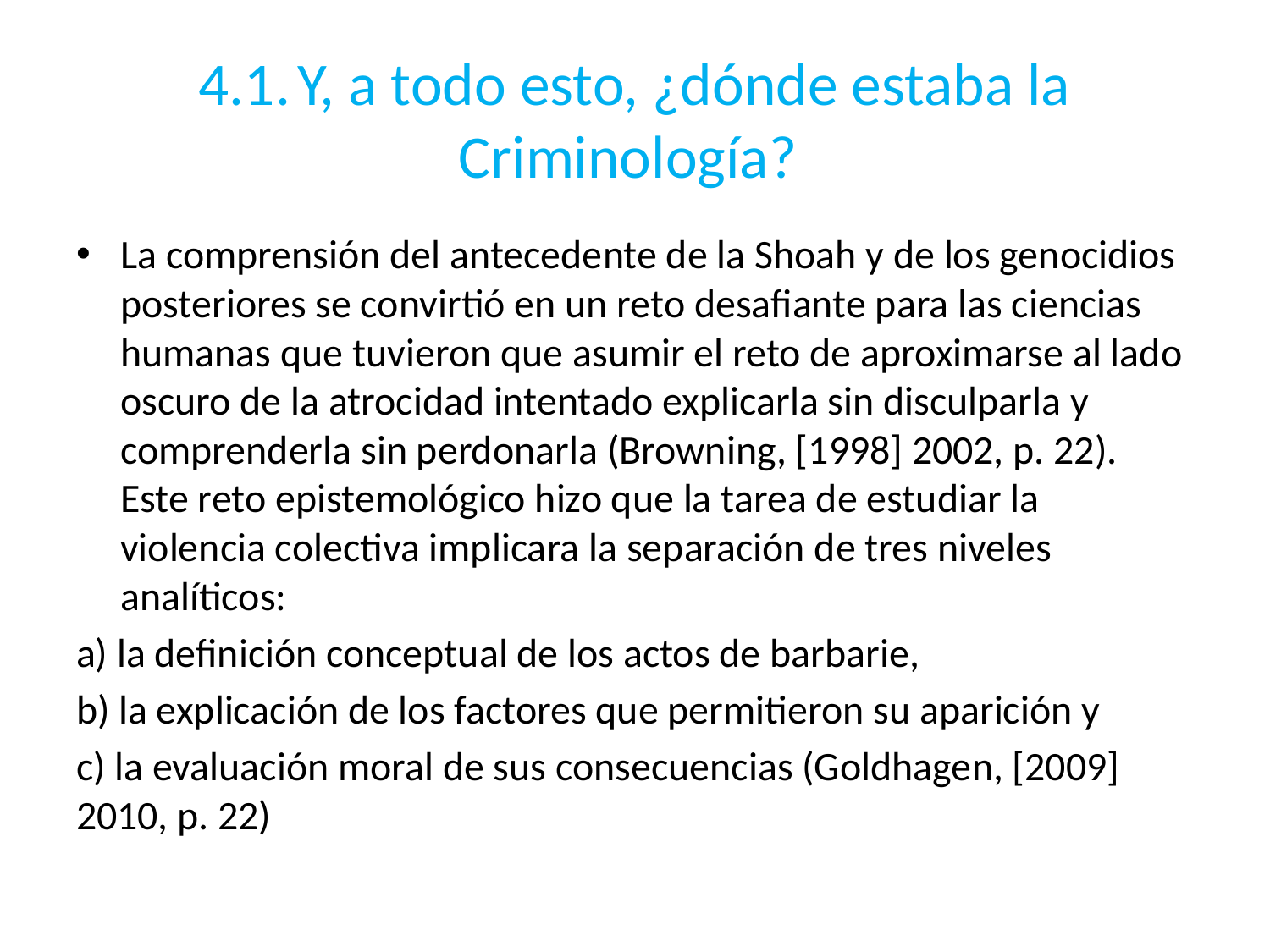

# 4.1.	Y, a todo esto, ¿dónde estaba la Criminología?
La comprensión del antecedente de la Shoah y de los genocidios posteriores se convirtió en un reto desafiante para las ciencias humanas que tuvieron que asumir el reto de aproximarse al lado oscuro de la atrocidad intentado explicarla sin disculparla y comprenderla sin perdonarla (Browning, [1998] 2002, p. 22). Este reto epistemológico hizo que la tarea de estudiar la violencia colectiva implicara la separación de tres niveles analíticos:
a) la definición conceptual de los actos de barbarie,
b) la explicación de los factores que permitieron su aparición y
c) la evaluación moral de sus consecuencias (Goldhagen, [2009] 2010, p. 22)